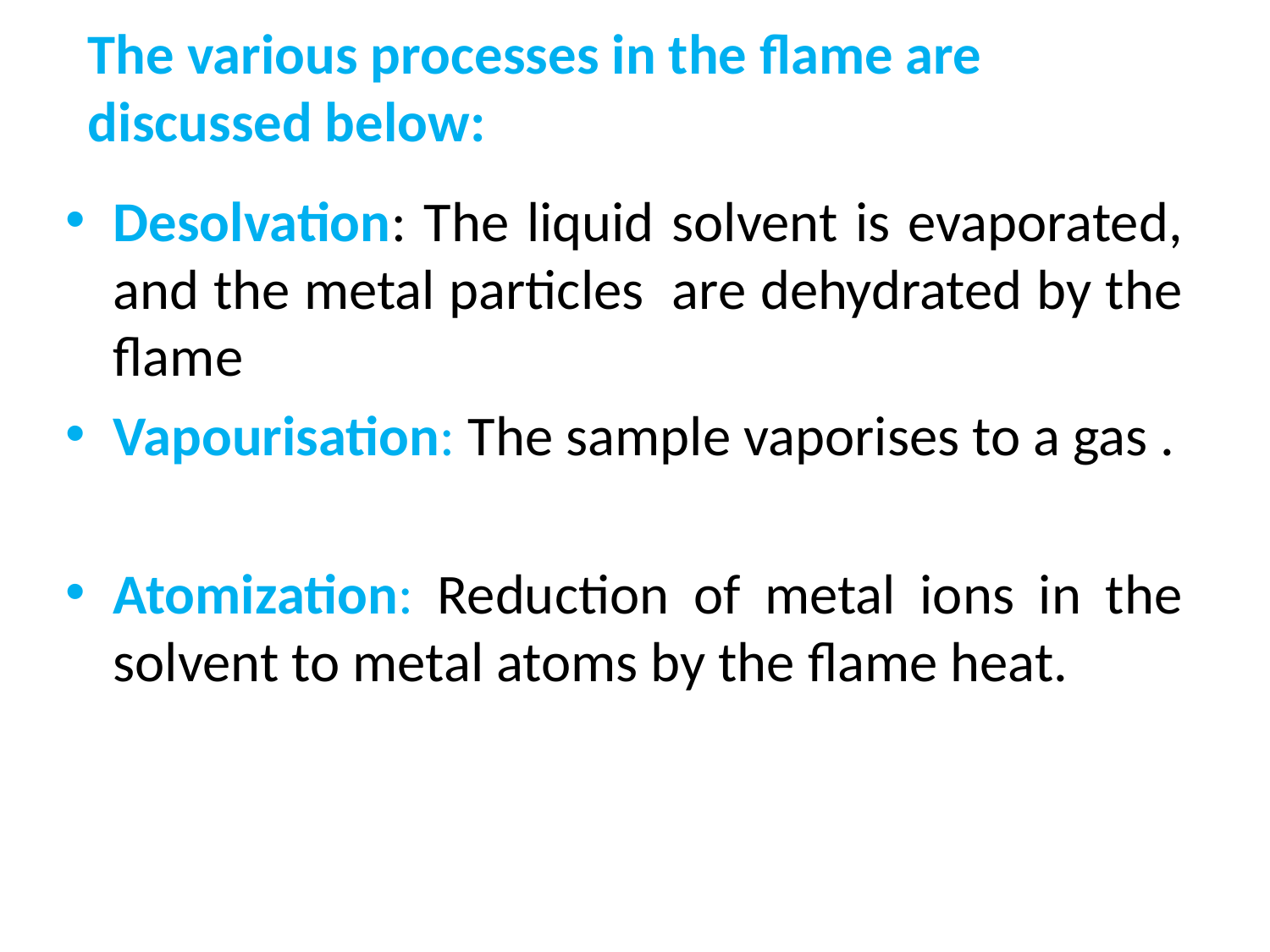

The various processes in the flame are discussed below:
Desolvation: The liquid solvent is evaporated, and the metal particles  are dehydrated by the flame
Vapourisation: The sample vaporises to a gas .

Atomization: Reduction of metal ions in the solvent to metal atoms by the flame heat.